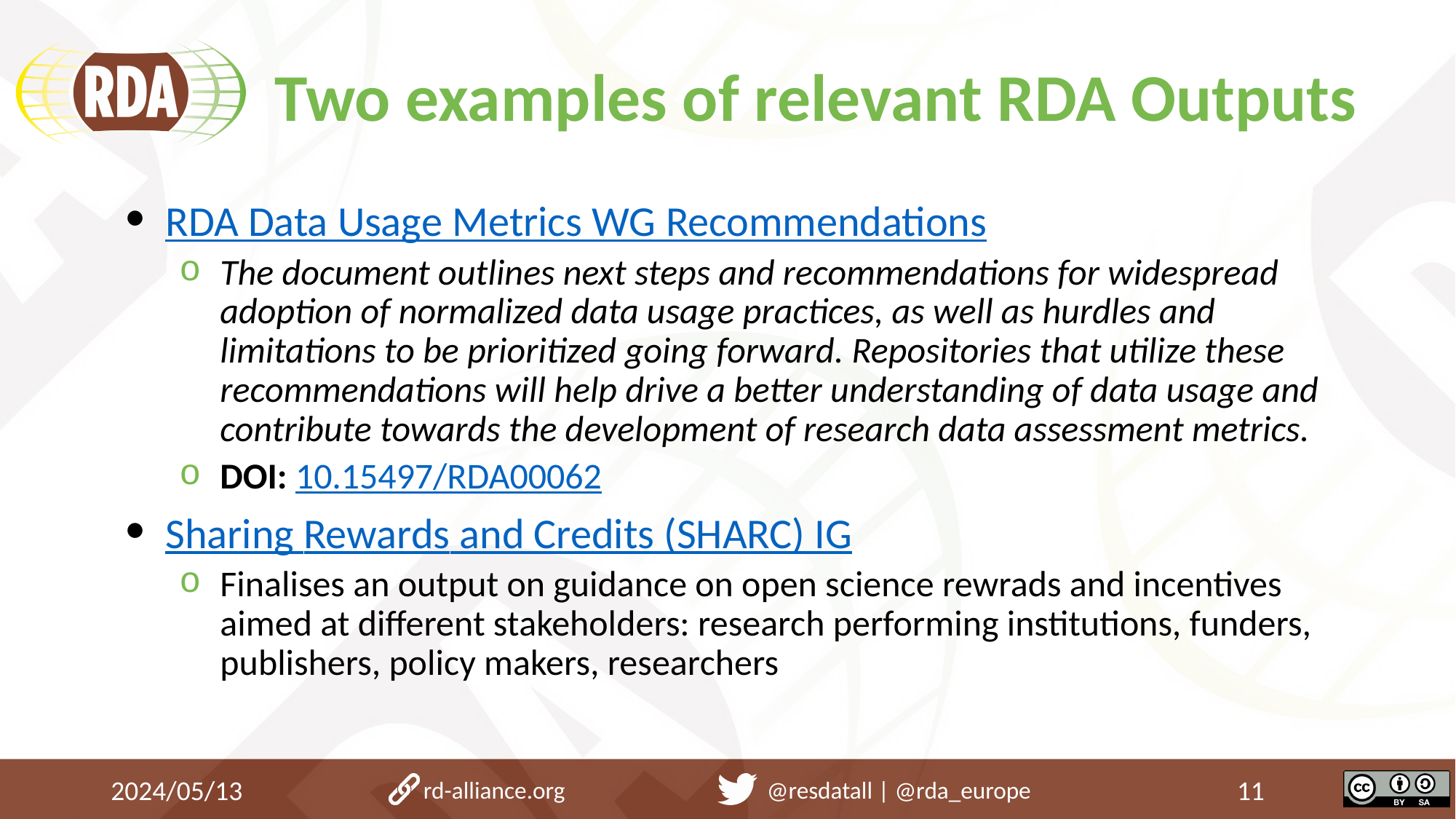

# Two examples of relevant RDA Outputs
RDA Data Usage Metrics WG Recommendations
The document outlines next steps and recommendations for widespread adoption of normalized data usage practices, as well as hurdles and limitations to be prioritized going forward. Repositories that utilize these recommendations will help drive a better understanding of data usage and contribute towards the development of research data assessment metrics.
DOI: 10.15497/RDA00062
Sharing Rewards and Credits (SHARC) IG
Finalises an output on guidance on open science rewrads and incentives aimed at different stakeholders: research performing institutions, funders, publishers, policy makers, researchers

2024/05/13
rd-alliance.org                                     @resdatall | @rda_europe
11